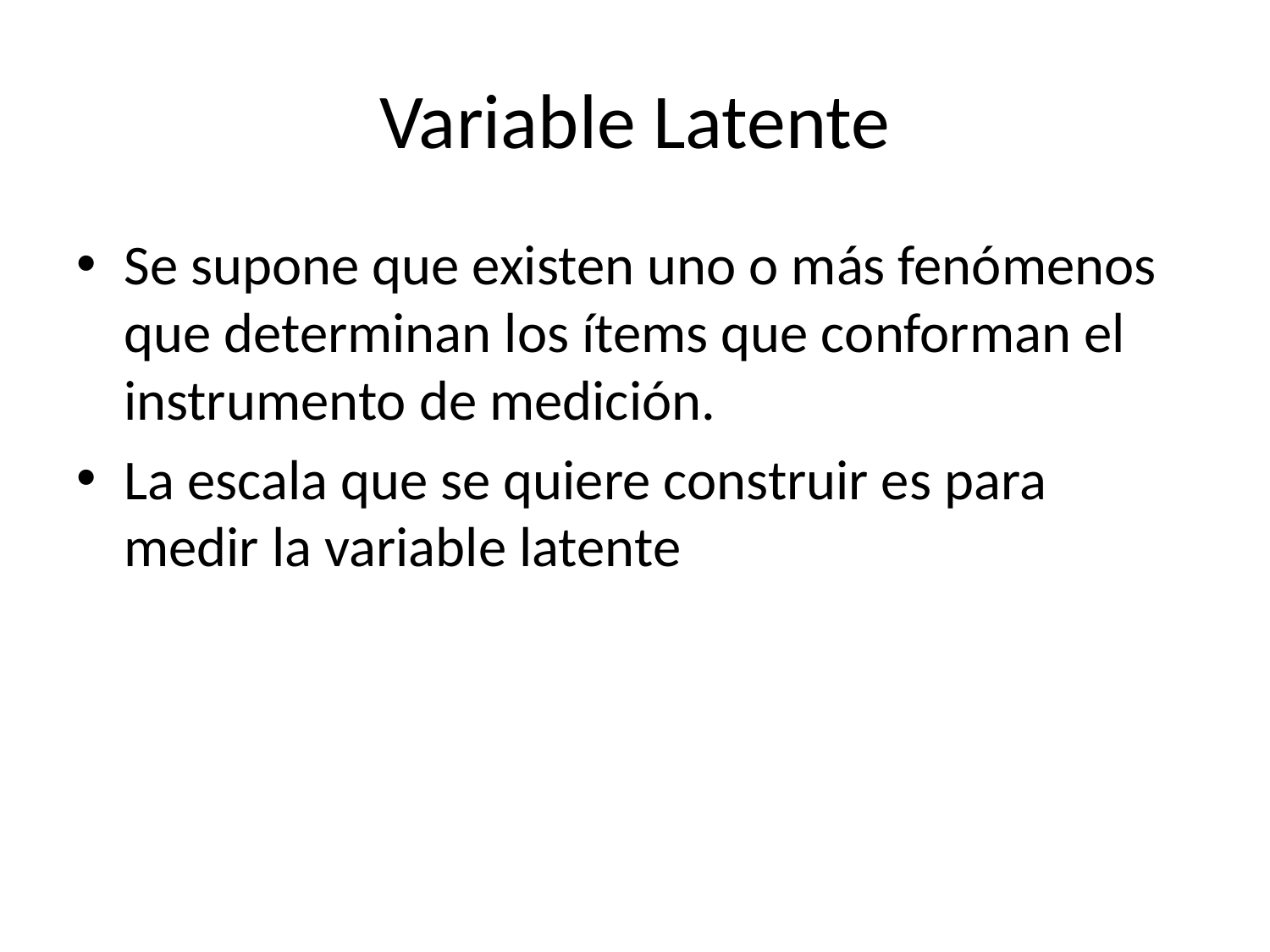

# Variable Latente
Se supone que existen uno o más fenómenos que determinan los ítems que conforman el instrumento de medición.
La escala que se quiere construir es para medir la variable latente